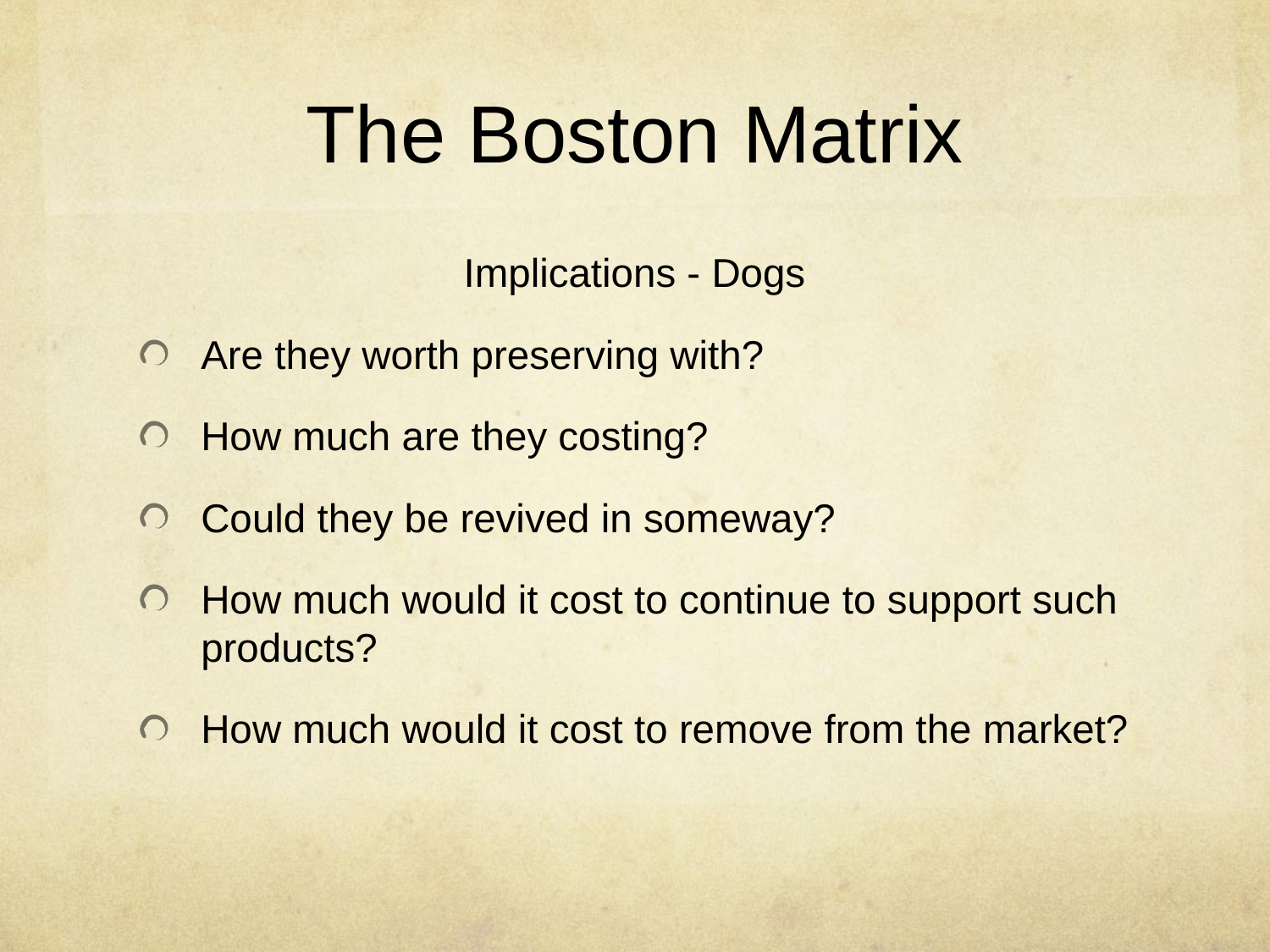

# The Boston Matrix
Implications - Dogs
Are they worth preserving with?
How much are they costing?
Could they be revived in someway?
How much would it cost to continue to support such products?
How much would it cost to remove from the market?